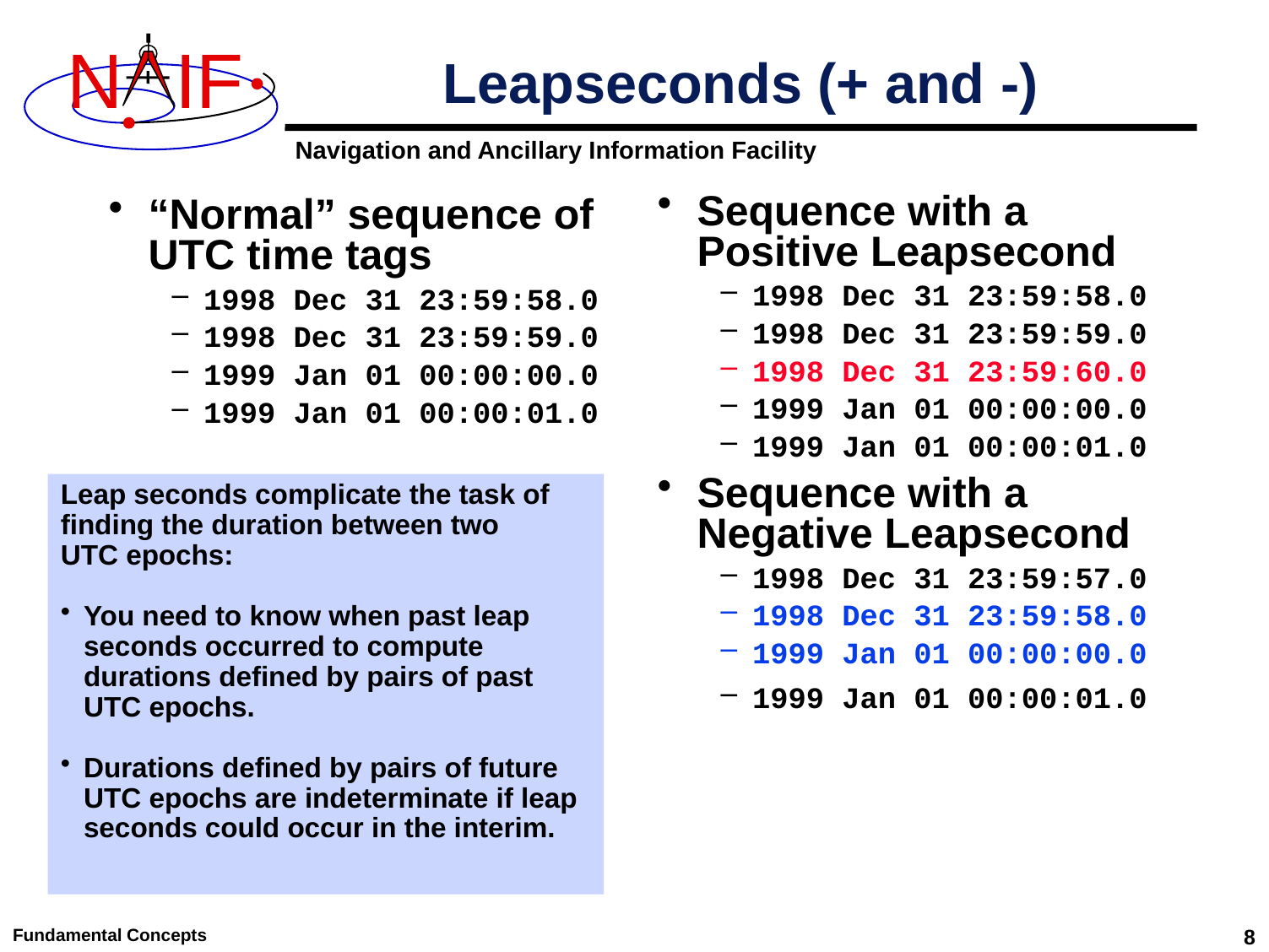

# Leapseconds (+ and -)
Sequence with a Positive Leapsecond
1998 Dec 31 23:59:58.0
1998 Dec 31 23:59:59.0
1998 Dec 31 23:59:60.0
1999 Jan 01 00:00:00.0
1999 Jan 01 00:00:01.0
Sequence with a Negative Leapsecond
1998 Dec 31 23:59:57.0
1998 Dec 31 23:59:58.0
1999 Jan 01 00:00:00.0
1999 Jan 01 00:00:01.0
“Normal” sequence of UTC time tags
1998 Dec 31 23:59:58.0
1998 Dec 31 23:59:59.0
1999 Jan 01 00:00:00.0
1999 Jan 01 00:00:01.0
Leap seconds complicate the task of
finding the duration between two
UTC epochs:

You need to know when past leap seconds occurred to compute durations defined by pairs of past UTC epochs.

Durations defined by pairs of future UTC epochs are indeterminate if leap seconds could occur in the interim.
Fundamental Concepts
8